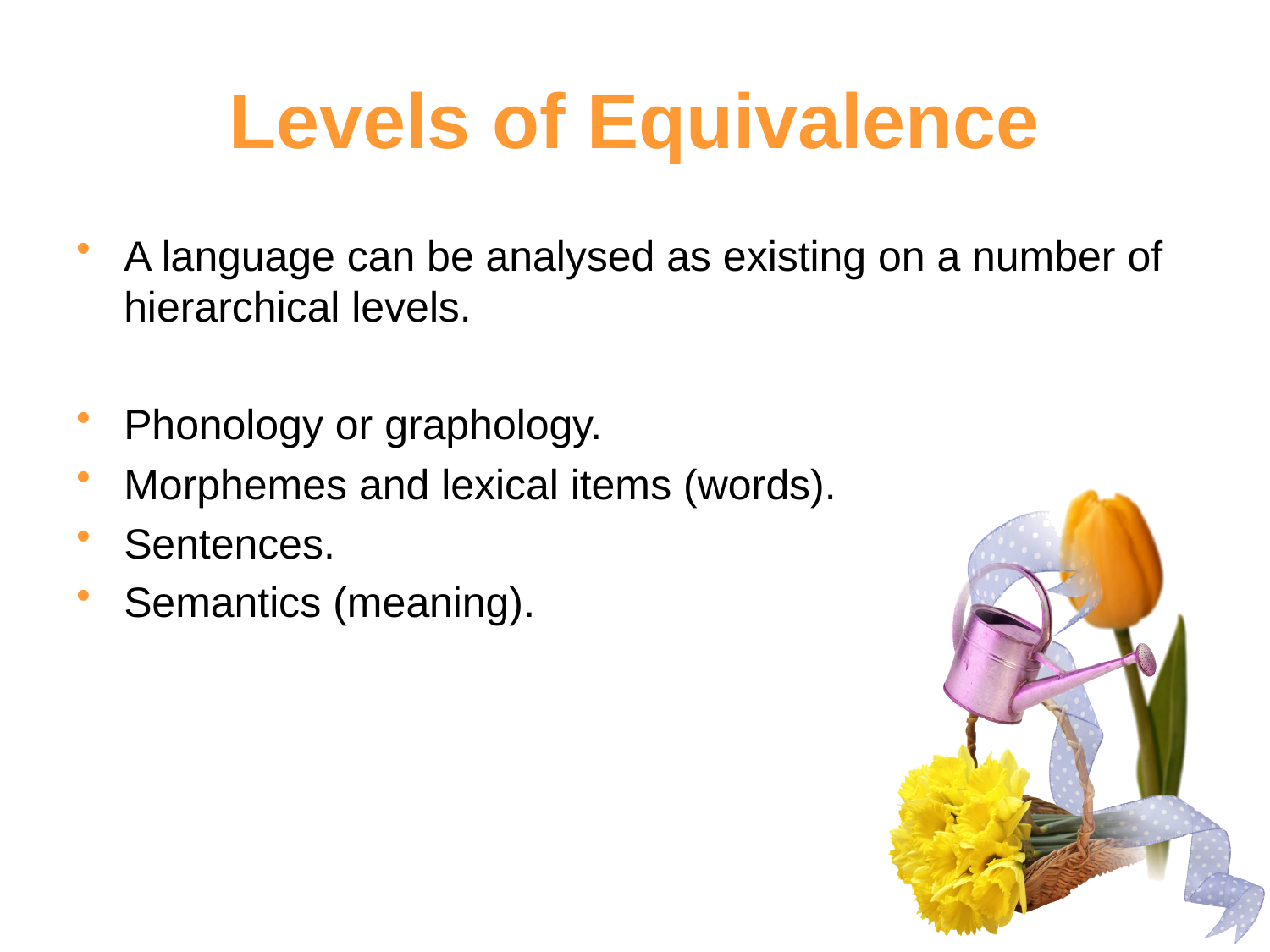

# Levels of Equivalence
A language can be analysed as existing on a number of hierarchical levels.

Phonology or graphology.
Morphemes and lexical items (words).
Sentences.
Semantics (meaning).